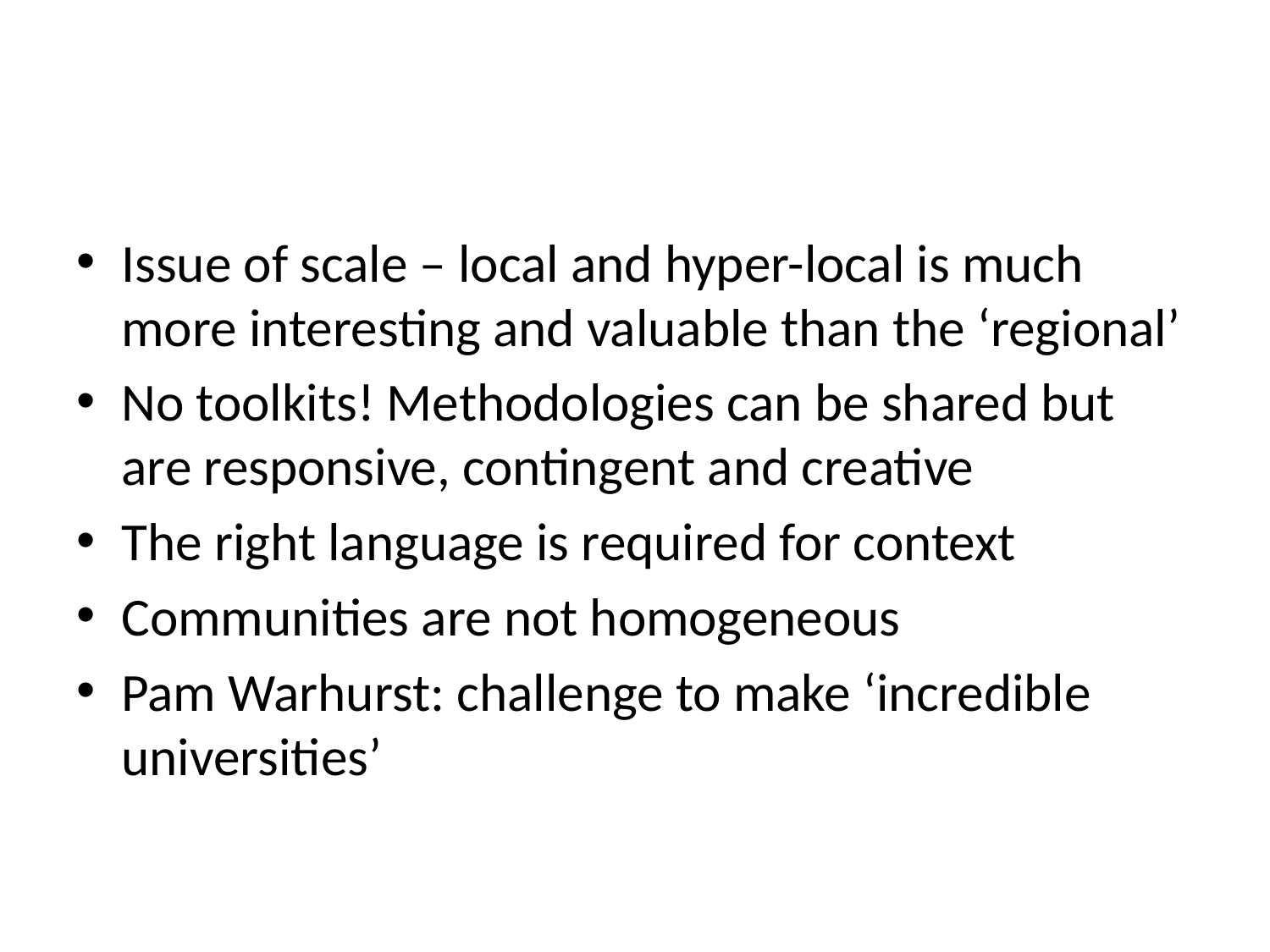

#
Issue of scale – local and hyper-local is much more interesting and valuable than the ‘regional’
No toolkits! Methodologies can be shared but are responsive, contingent and creative
The right language is required for context
Communities are not homogeneous
Pam Warhurst: challenge to make ‘incredible universities’